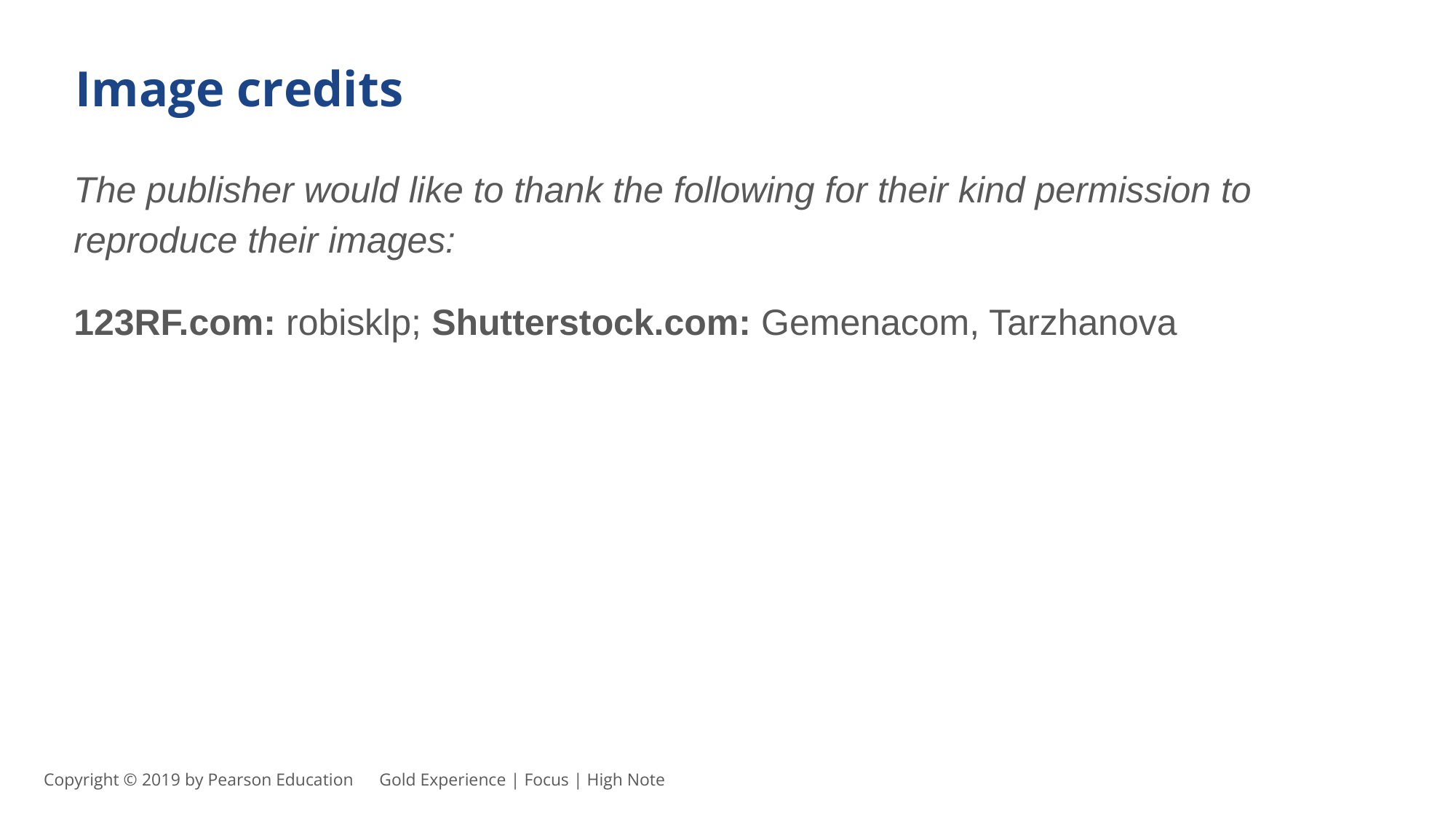

Image credits
The publisher would like to thank the following for their kind permission to reproduce their images:
123RF.com: robisklp; Shutterstock.com: Gemenacom, Tarzhanova
Copyright © 2019 by Pearson Education      Gold Experience | Focus | High Note